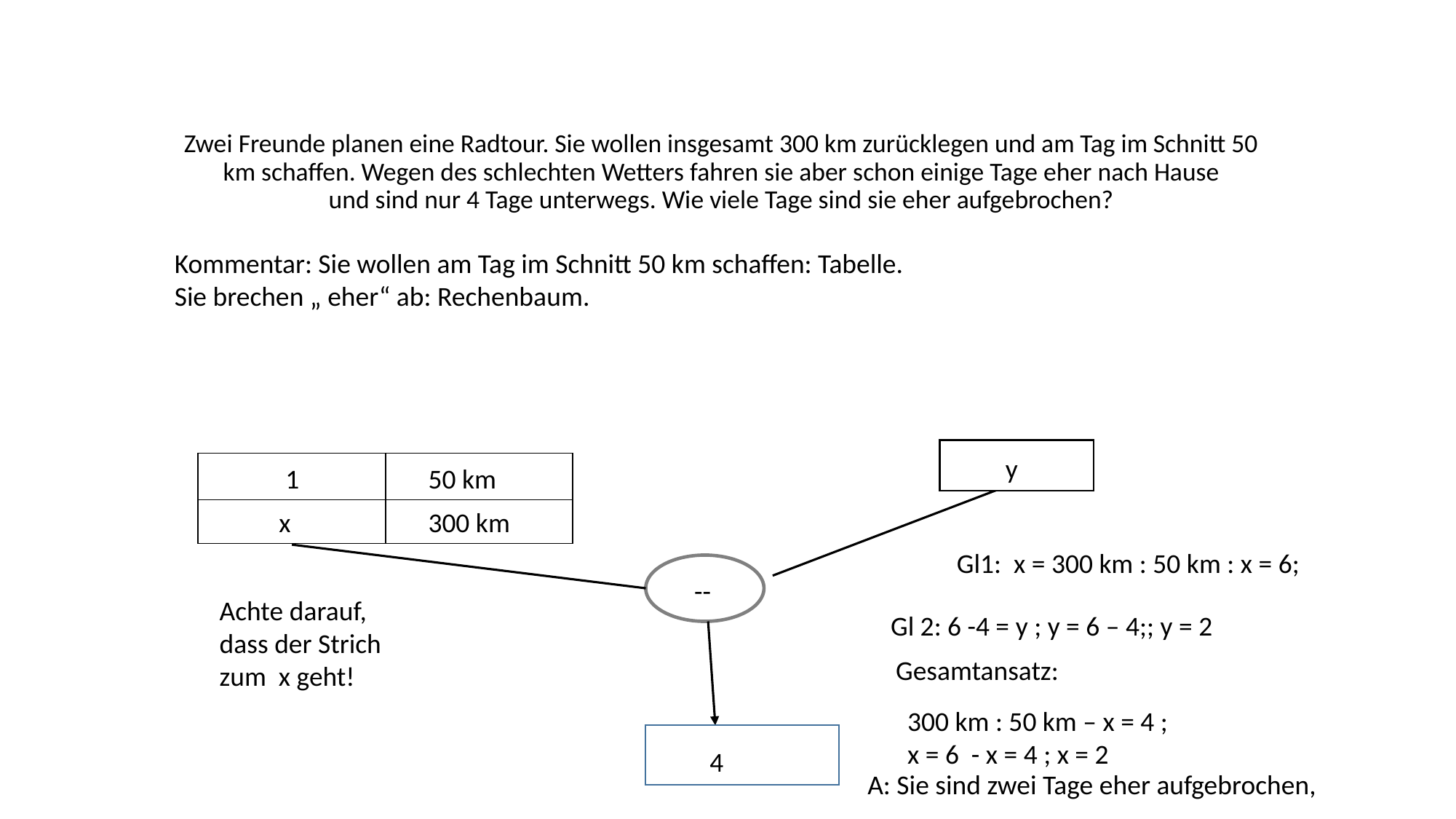

# Zwei Freunde planen eine Radtour. Sie wollen insgesamt 300 km zurücklegen und am Tag im Schnitt 50 km schaffen. Wegen des schlechten Wetters fahren sie aber schon einige Tage eher nach Hause und sind nur 4 Tage unterwegs. Wie viele Tage sind sie eher aufgebrochen?
Kommentar: Sie wollen am Tag im Schnitt 50 km schaffen: Tabelle.
Sie brechen „ eher“ ab: Rechenbaum.

y
|  |  |
| --- | --- |
|  |  |
50 km
1
x
300 km
Gl1:  x = 300 km : 50 km : x = 6;

--
Achte darauf, dass der Strich zum  x geht!
Gl 2: 6 -4 = y ; y = 6 – 4;; y = 2
Gesamtansatz:
 300 km : 50 km – x = 4 ;
 x = 6  - x = 4 ; x = 2

4
A: Sie sind zwei Tage eher aufgebrochen,